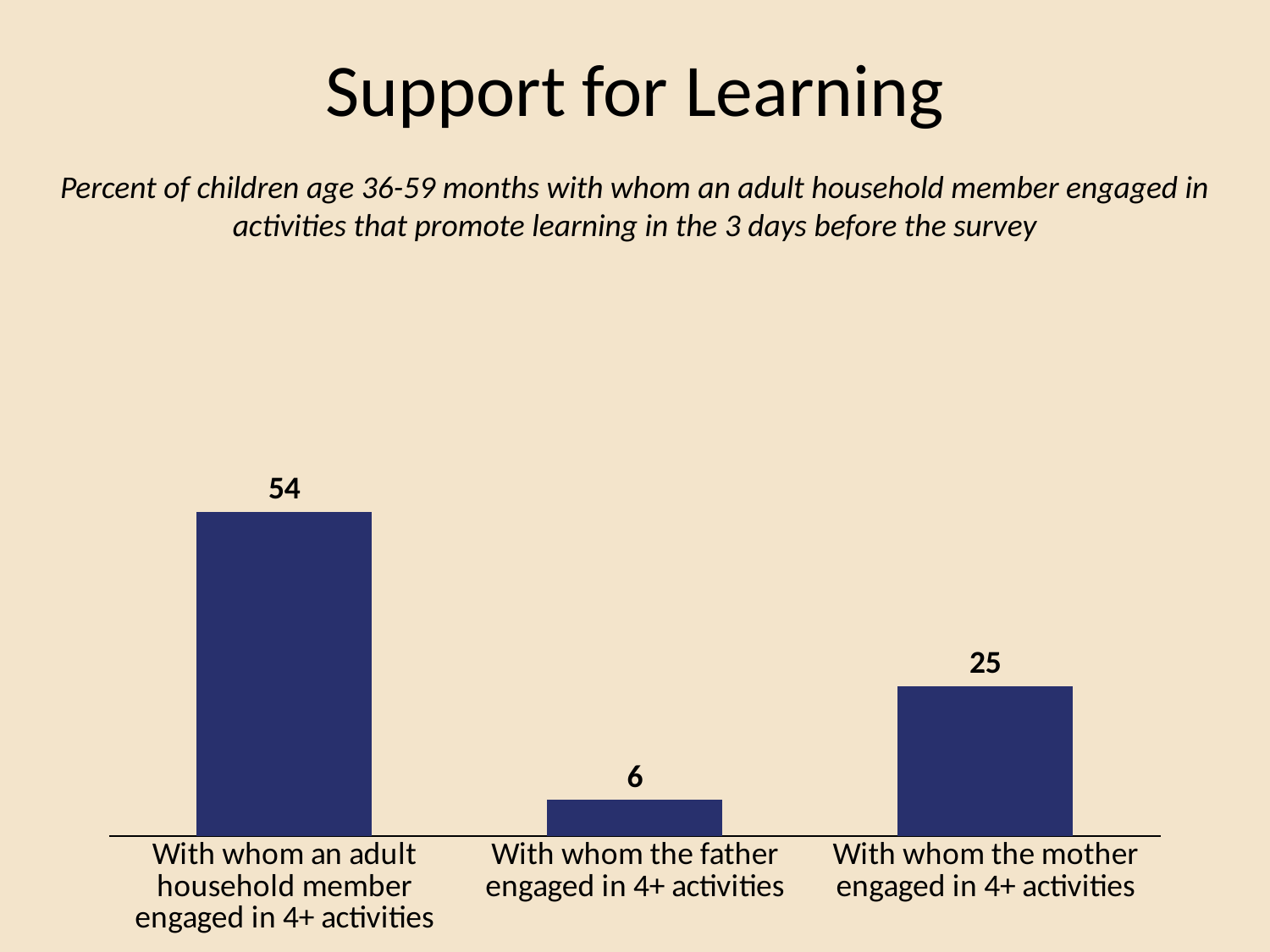

# Support for Learning
Percent of children age 36-59 months with whom an adult household member engaged in activities that promote learning in the 3 days before the survey

### Chart

| Category | Female |
|---|---|
| With whom an adult household member engaged in 4+ activities | 54.0 |
| With whom the father engaged in 4+ activities | 6.0 |
| With whom the mother engaged in 4+ activities | 25.0 |